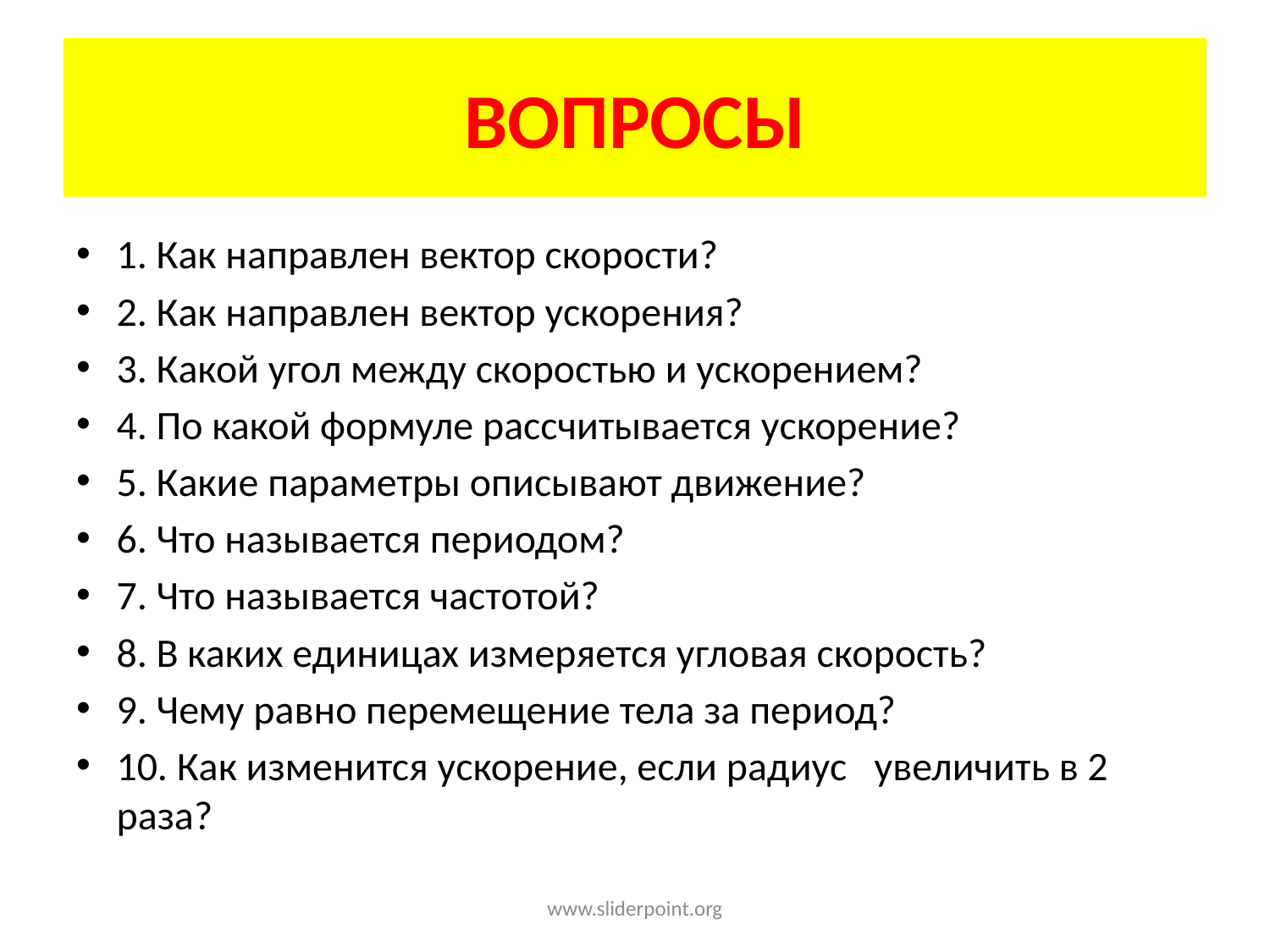

# ВОПРОСЫ
1. Как направлен вектор скорости?
2. Как направлен вектор ускорения?
3. Какой угол между скоростью и ускорением?
4. По какой формуле рассчитывается ускорение?
5. Какие параметры описывают движение?
6. Что называется периодом?
7. Что называется частотой?
8. В каких единицах измеряется угловая скорость?
9. Чему равно перемещение тела за период?
10. Как изменится ускорение, если радиус   увеличить в 2 раза?
www.sliderpoint.org